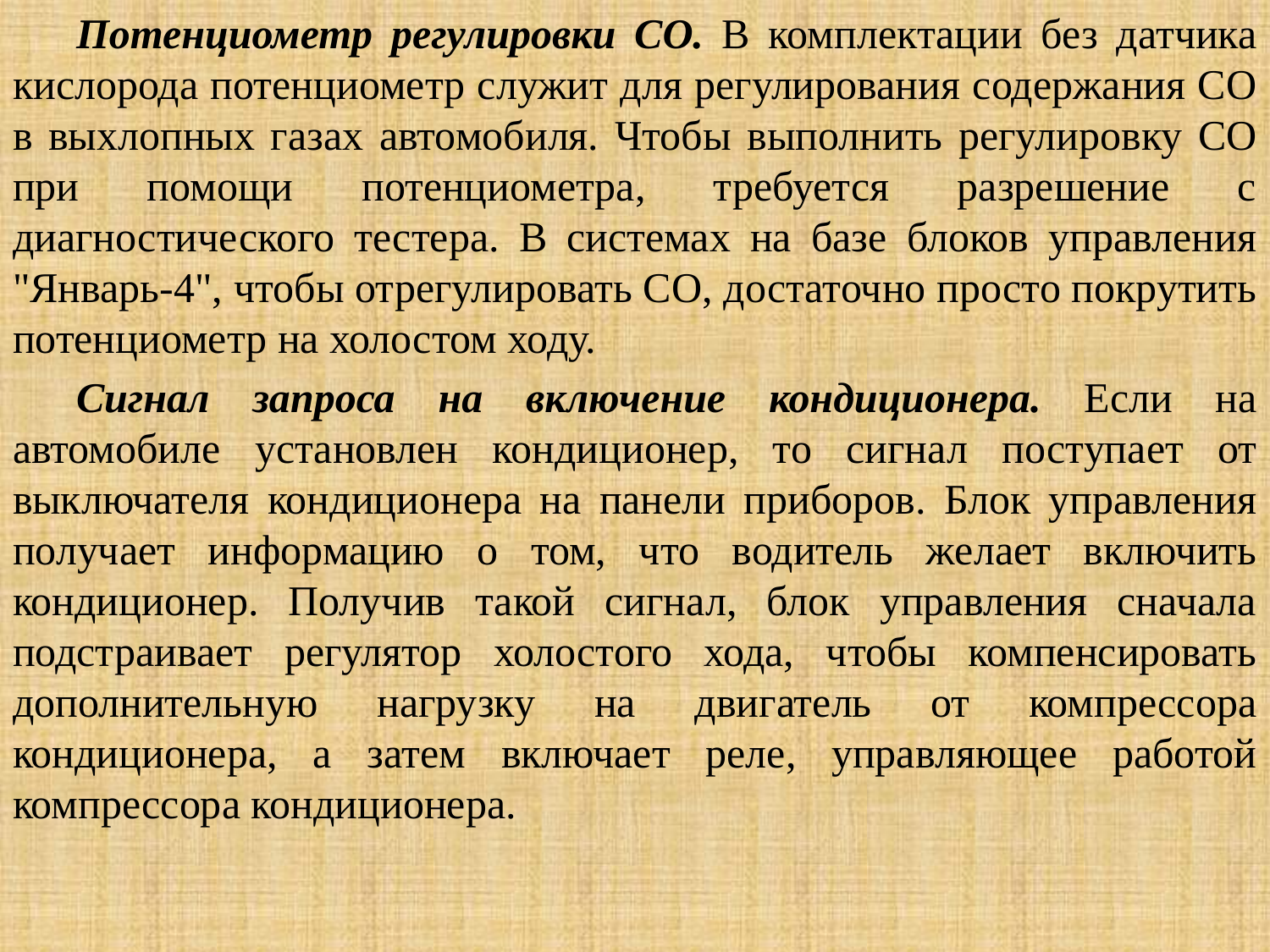

Потенциометр регулировки СО. В комплектации без датчика кислорода потенциометр служит для регулирования содержания СО в выхлопных газах автомобиля. Чтобы выполнить регулировку СО при помощи потенциометра, требуется разрешение с диагностического тестера. В системах на базе блоков управления "Январь-4", чтобы отрегулировать СО, достаточно просто покрутить потенциометр на холостом ходу.
Сигнал запроса на включение кондиционера. Если на автомобиле установлен кондиционер, то сигнал поступает от выключателя кондиционера на панели приборов. Блок управления получает информацию о том, что водитель желает включить кондиционер. Получив такой сигнал, блок управления сначала подстраивает регулятор холостого хода, чтобы компенсировать дополнительную нагрузку на двигатель от компрессора кондиционера, а затем включает реле, управляющее работой компрессора кондиционера.